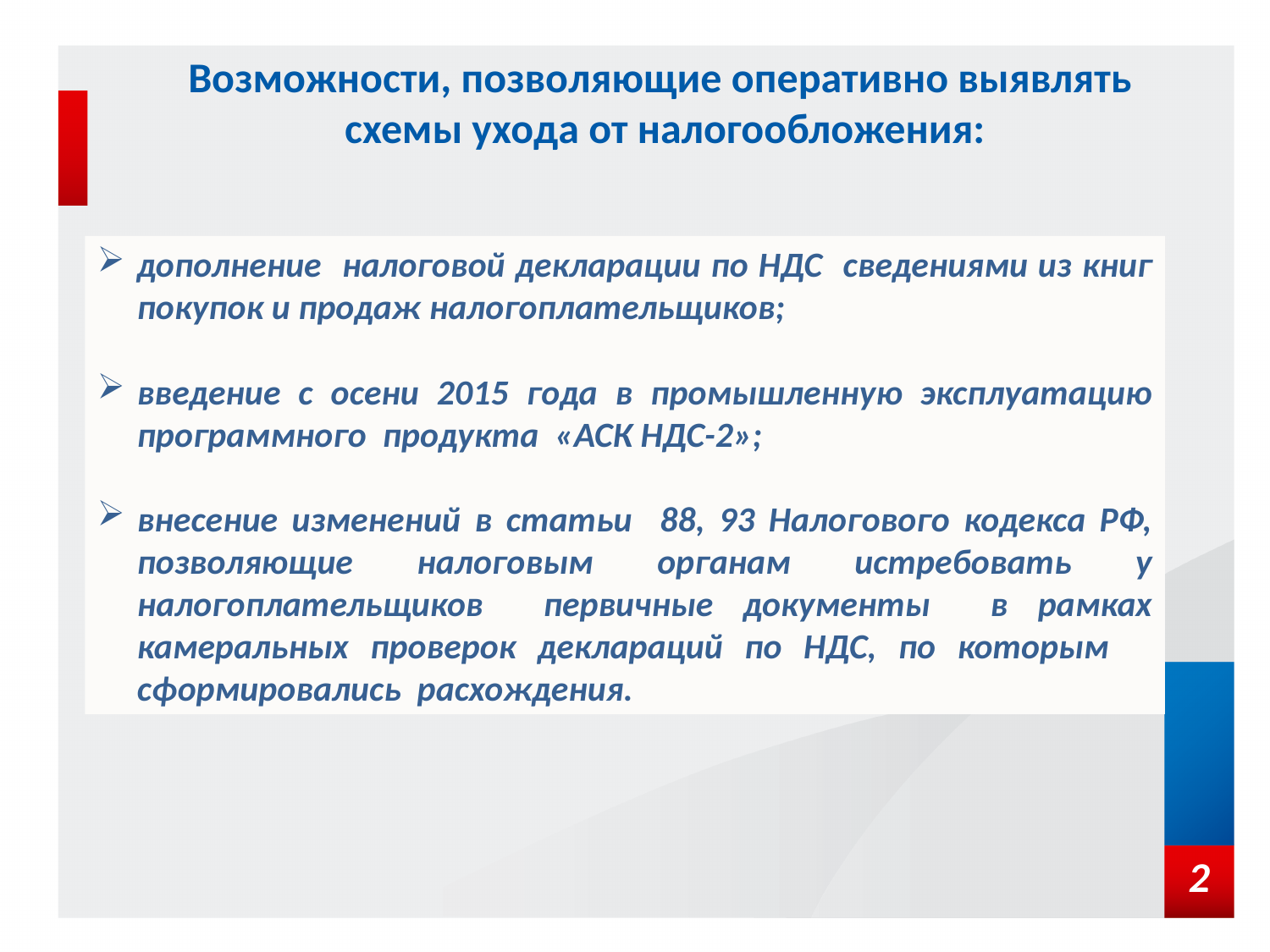

Возможности, позволяющие оперативно выявлять
схемы ухода от налогообложения:
дополнение  налоговой декларации по НДС  сведениями из книг покупок и продаж налогоплательщиков;

введение с осени 2015 года в промышленную эксплуатацию программного  продукта  «АСК НДС-2»;

внесение изменений в статьи  88, 93 Налогового кодекса РФ, позволяющие налоговым органам истребовать у налогоплательщиков  первичные документы  в рамках камеральных проверок деклараций по НДС, по которым   сформировались  расхождения.
2